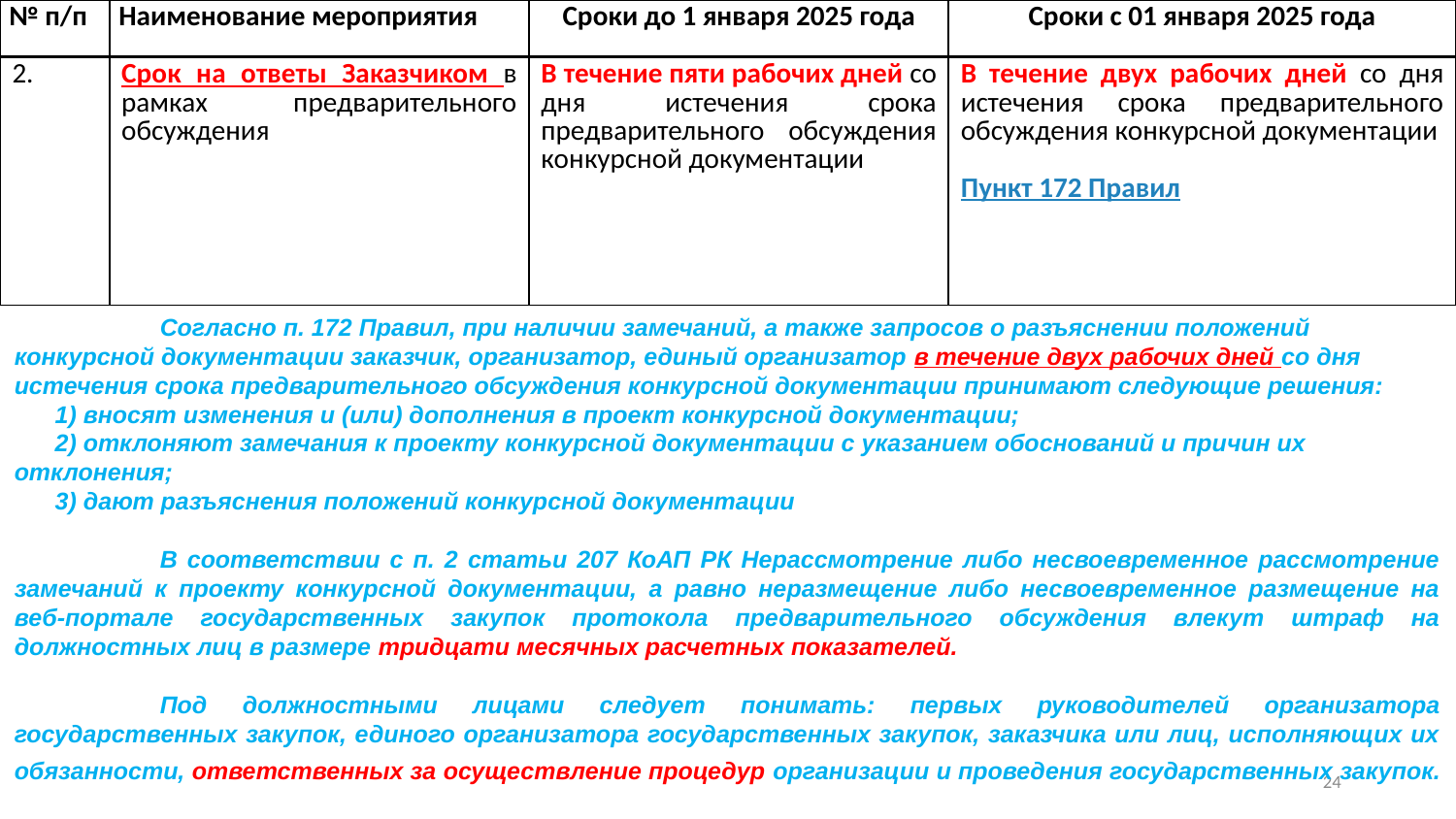

| № п/п | Наименование мероприятия | Сроки до 1 января 2025 года | Сроки с 01 января 2025 года |
| --- | --- | --- | --- |
| 2. | Срок на ответы Заказчиком в рамках предварительного обсуждения | В течение пяти рабочих дней со дня истечения срока предварительного обсуждения конкурсной документации | В течение двух рабочих дней со дня истечения срока предварительного обсуждения конкурсной документации Пункт 172 Правил |
| --- | --- | --- | --- |
	Согласно п. 172 Правил, при наличии замечаний, а также запросов о разъяснении положений конкурсной документации заказчик, организатор, единый организатор в течение двух рабочих дней со дня истечения срока предварительного обсуждения конкурсной документации принимают следующие решения:
      1) вносят изменения и (или) дополнения в проект конкурсной документации;
      2) отклоняют замечания к проекту конкурсной документации с указанием обоснований и причин их отклонения;
      3) дают разъяснения положений конкурсной документации

	В соответствии с п. 2 статьи 207 КоАП РК Нерассмотрение либо несвоевременное рассмотрение замечаний к проекту конкурсной документации, а равно неразмещение либо несвоевременное размещение на веб-портале государственных закупок протокола предварительного обсуждения влекут штраф на должностных лиц в размере тридцати месячных расчетных показателей.

	Под должностными лицами следует понимать: первых руководителей организатора государственных закупок, единого организатора государственных закупок, заказчика или лиц, исполняющих их обязанности, ответственных за осуществление процедур организации и проведения государственных закупок.
24